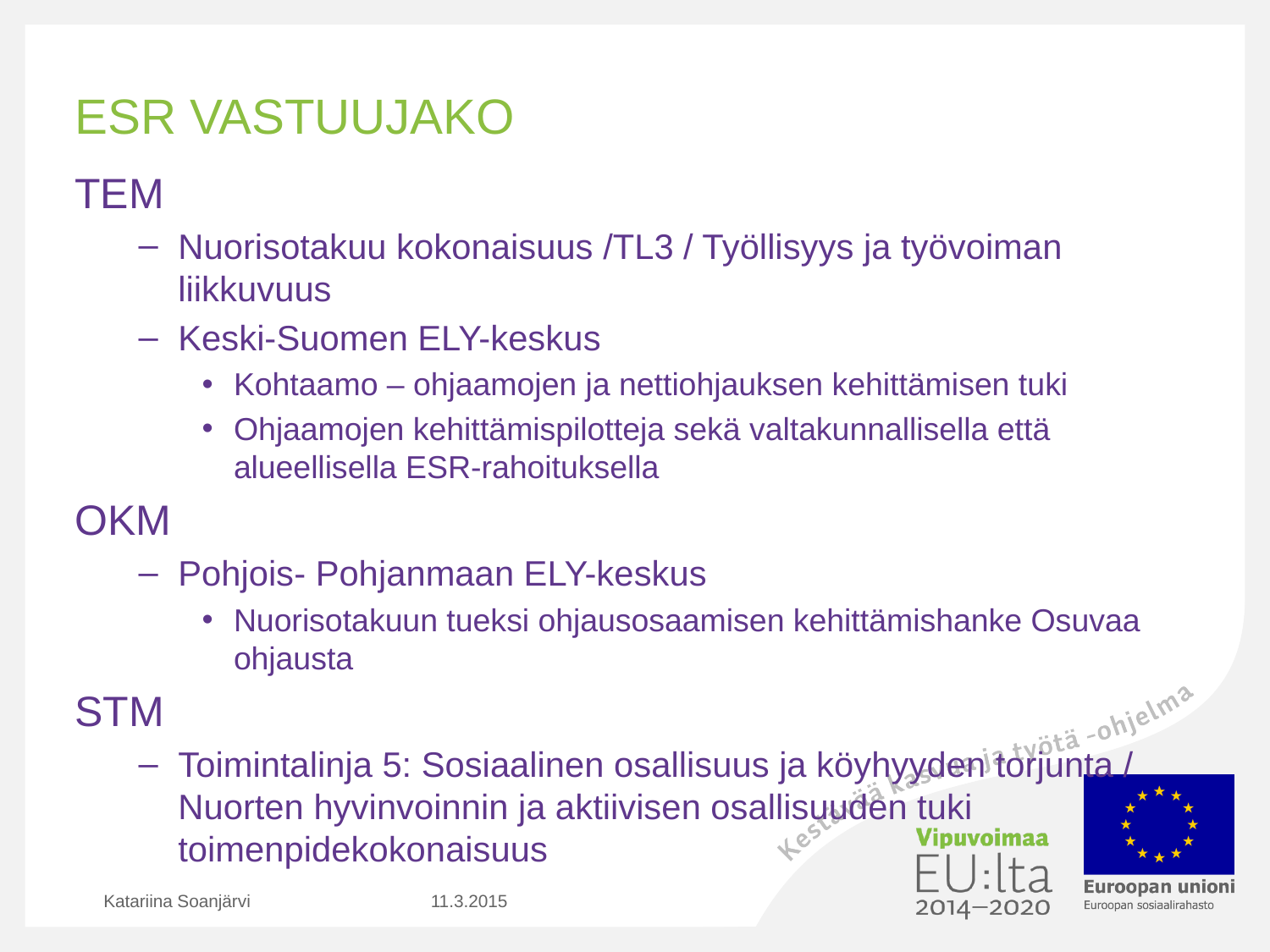

# Esr Vastuujako
TEM
Nuorisotakuu kokonaisuus /TL3 / Työllisyys ja työvoiman liikkuvuus
Keski-Suomen ELY-keskus
Kohtaamo – ohjaamojen ja nettiohjauksen kehittämisen tuki
Ohjaamojen kehittämispilotteja sekä valtakunnallisella että alueellisella ESR-rahoituksella
OKM
Pohjois- Pohjanmaan ELY-keskus
Nuorisotakuun tueksi ohjausosaamisen kehittämishanke Osuvaa ohjausta
STM
Toimintalinja 5: Sosiaalinen osallisuus ja köyhyyden torjunta / Nuorten hyvinvoinnin ja aktiivisen osallisuuden tuki toimenpidekokonaisuus

Katariina Soanjärvi
11.3.2015